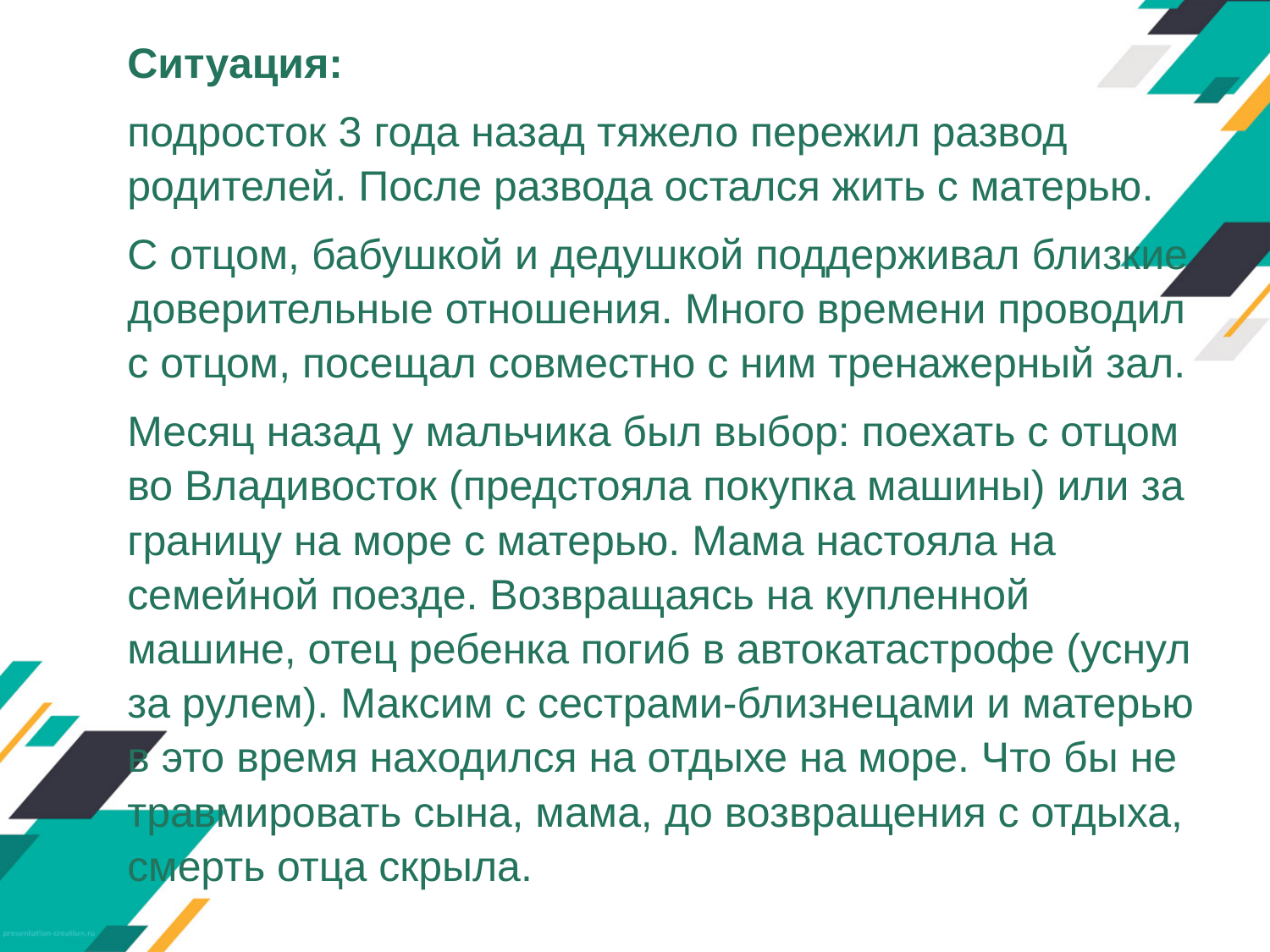

Ситуация:
подросток 3 года назад тяжело пережил развод родителей. После развода остался жить с матерью.
С отцом, бабушкой и дедушкой поддерживал близкие доверительные отношения. Много времени проводил с отцом, посещал совместно с ним тренажерный зал.
Месяц назад у мальчика был выбор: поехать с отцом во Владивосток (предстояла покупка машины) или за границу на море с матерью. Мама настояла на семейной поезде. Возвращаясь на купленной машине, отец ребенка погиб в автокатастрофе (уснул за рулем). Максим с сестрами-близнецами и матерью в это время находился на отдыхе на море. Что бы не травмировать сына, мама, до возвращения с отдыха, смерть отца скрыла.